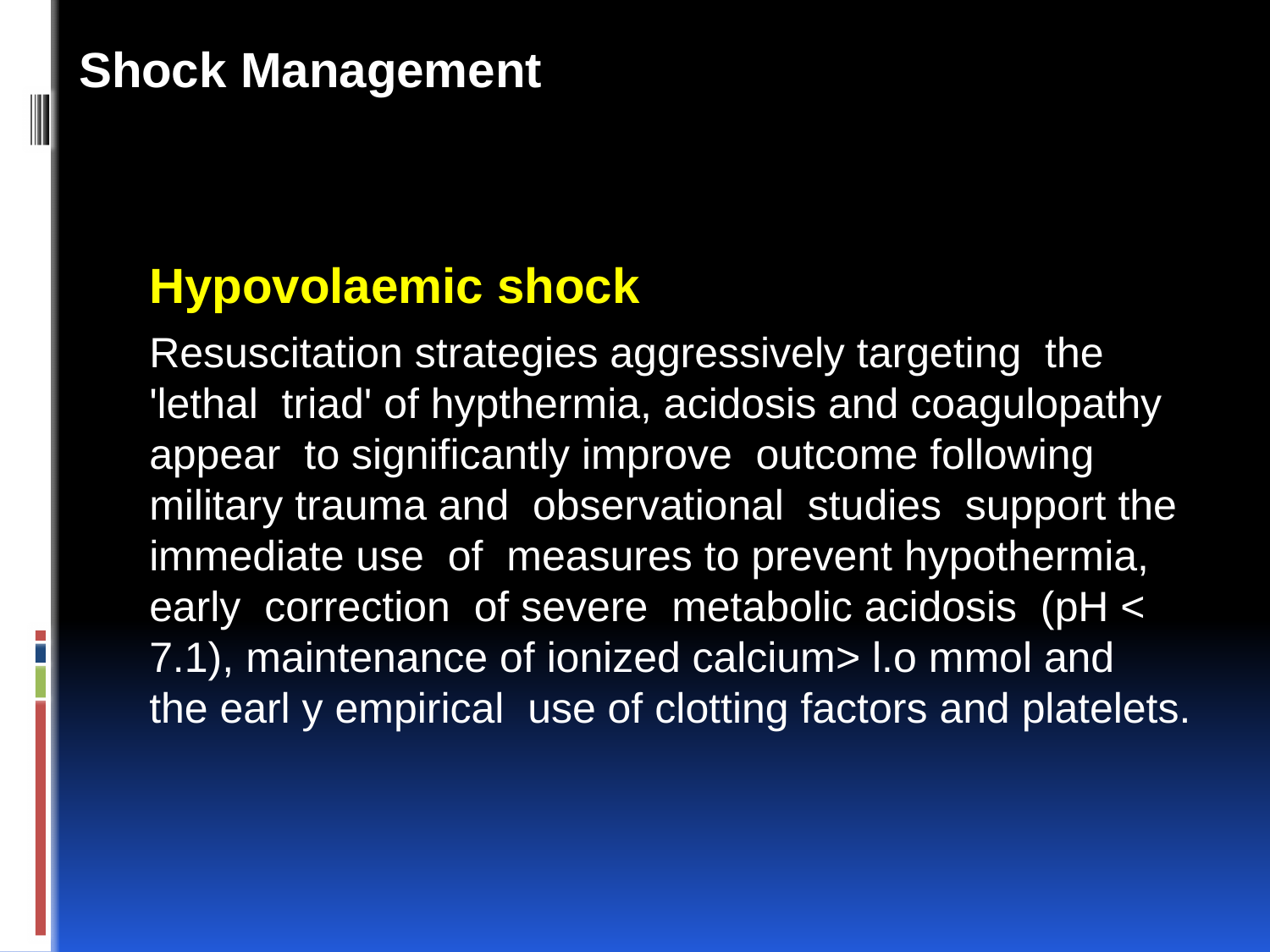

Shock Management
Hypovolaemic shock
Resuscitation strategies aggressively targeting  the 'lethal  triad' of hypthermia, acidosis and coagulopathy appear  to significantly improve  outcome following   military trauma and  observational  studies  support the  immediate use  of  measures to prevent hypothermia,  early  correction  of severe  metabolic acidosis  (pH < 7.1), maintenance of ionized calcium> l.o mmol and  the earl y empirical  use of clotting factors and platelets.